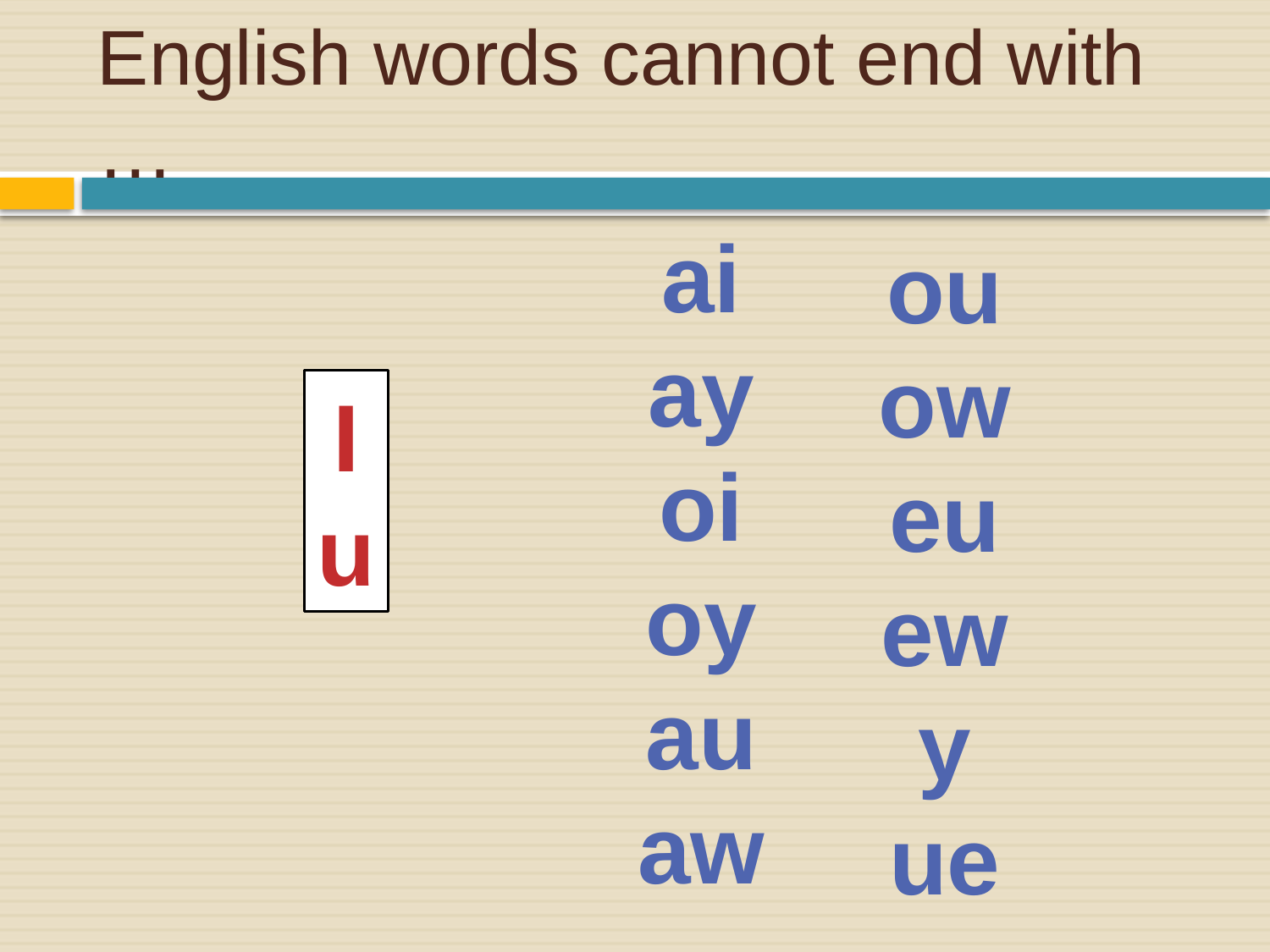

# English words cannot end with …
ai
ay
oi
oy
au
aw
ou
ow
eu
ew
y
ue
I
u